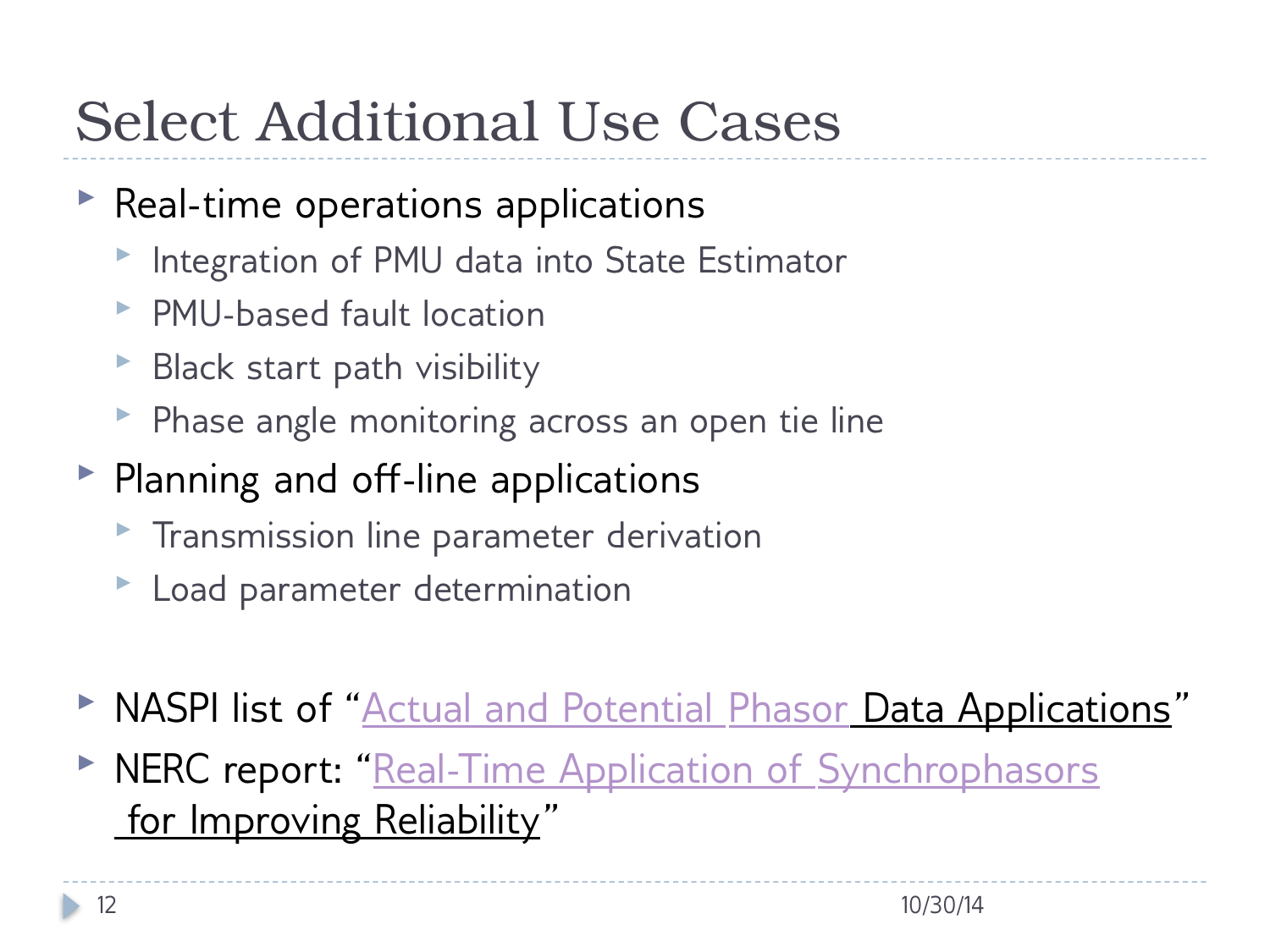

# Select Additional Use Cases
Real-time operations applications
Integration of PMU data into State Estimator
PMU-based fault location
Black start path visibility
Phase angle monitoring across an open tie line
Planning and off-line applications
Transmission line parameter derivation
Load parameter determination

NASPI list of “Actual and Potential Phasor Data Applications”
NERC report: “Real-Time Application of Synchrophasors for Improving Reliability”
12
10/30/14